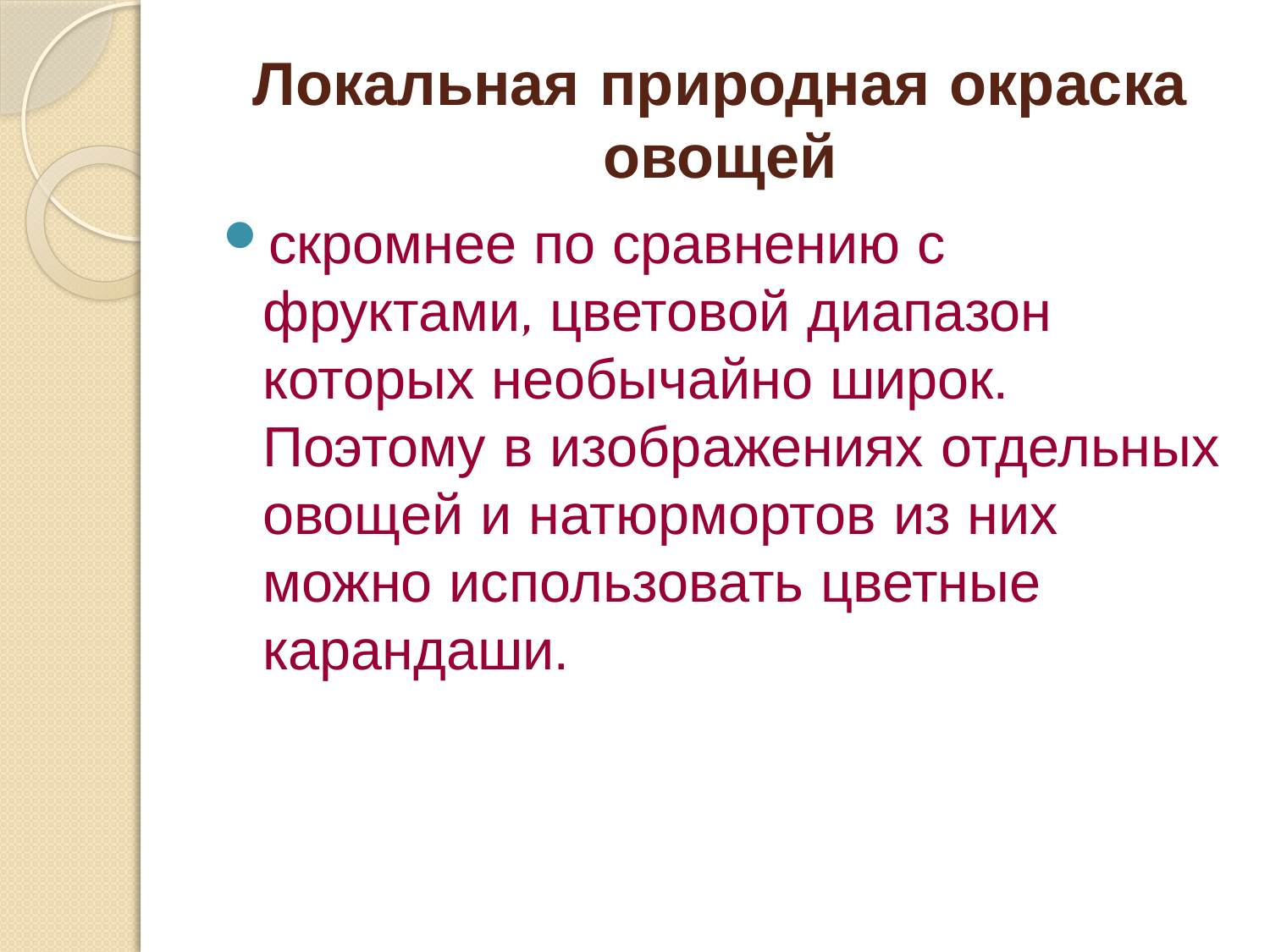

# Локальная природная окраска овощей
скромнее по сравнению с фруктами, цветовой диапазон которых необы­чайно широк. Поэтому в изображениях отдельных овощей и натюрмортов из них можно использовать цветные карандаши.